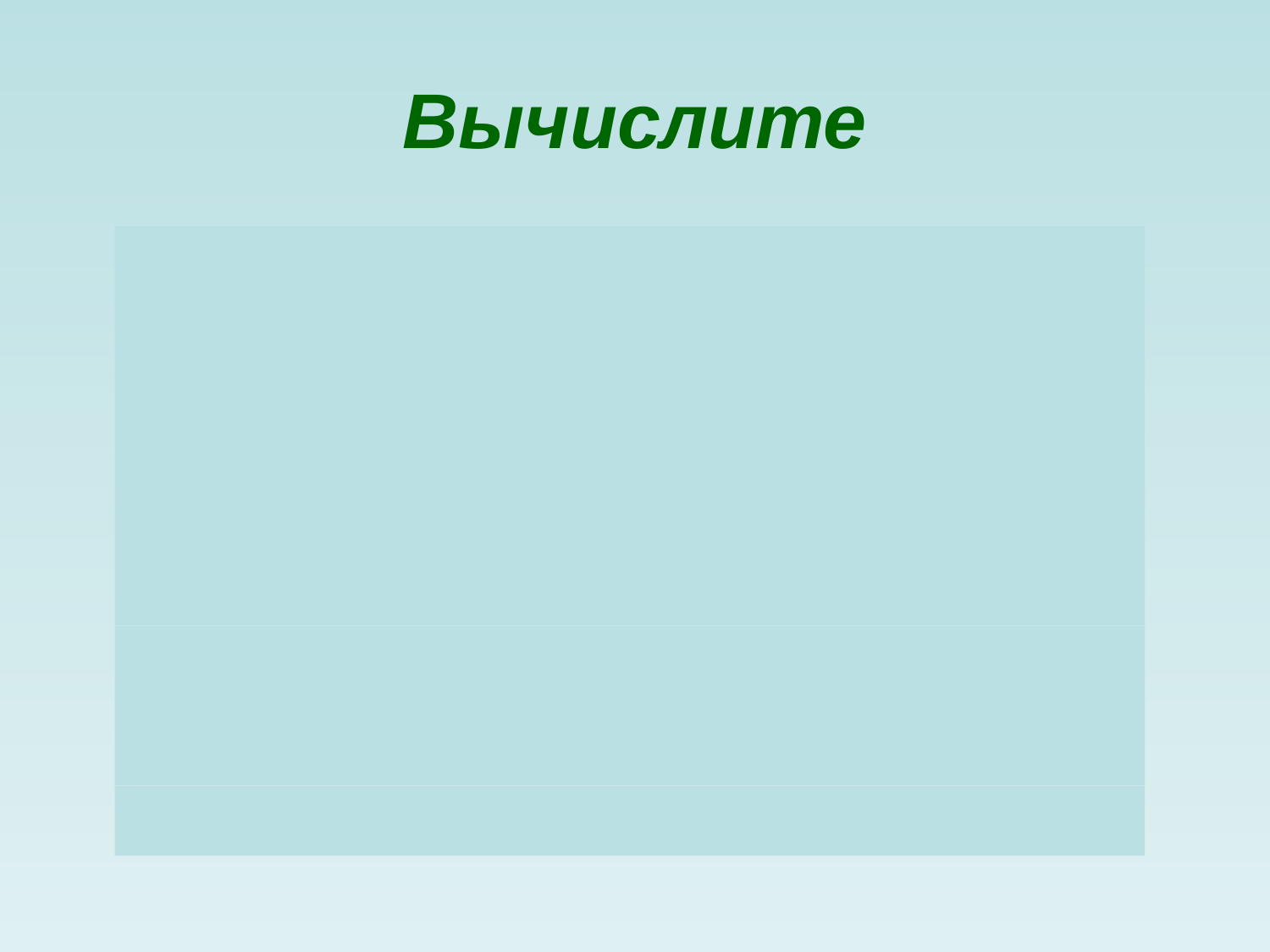

# Вычислите
| 29 + 28 | 67 | 57 | 66 |
| --- | --- | --- | --- |
| 75 – 37 | 36 | 38 | 48 |
| 18 · 4 | 62 | 74 | 72 |
| 75 : 5 | 21 | 15 | 25 |
| 45 + 28 | 72 | 73 | 63 |
| 75 – 18 | 57 | 67 | 56 |
| 42 · 3 | 126 | 106 | 116 |
| 246 : 6 | 401 | 41 | 31 |